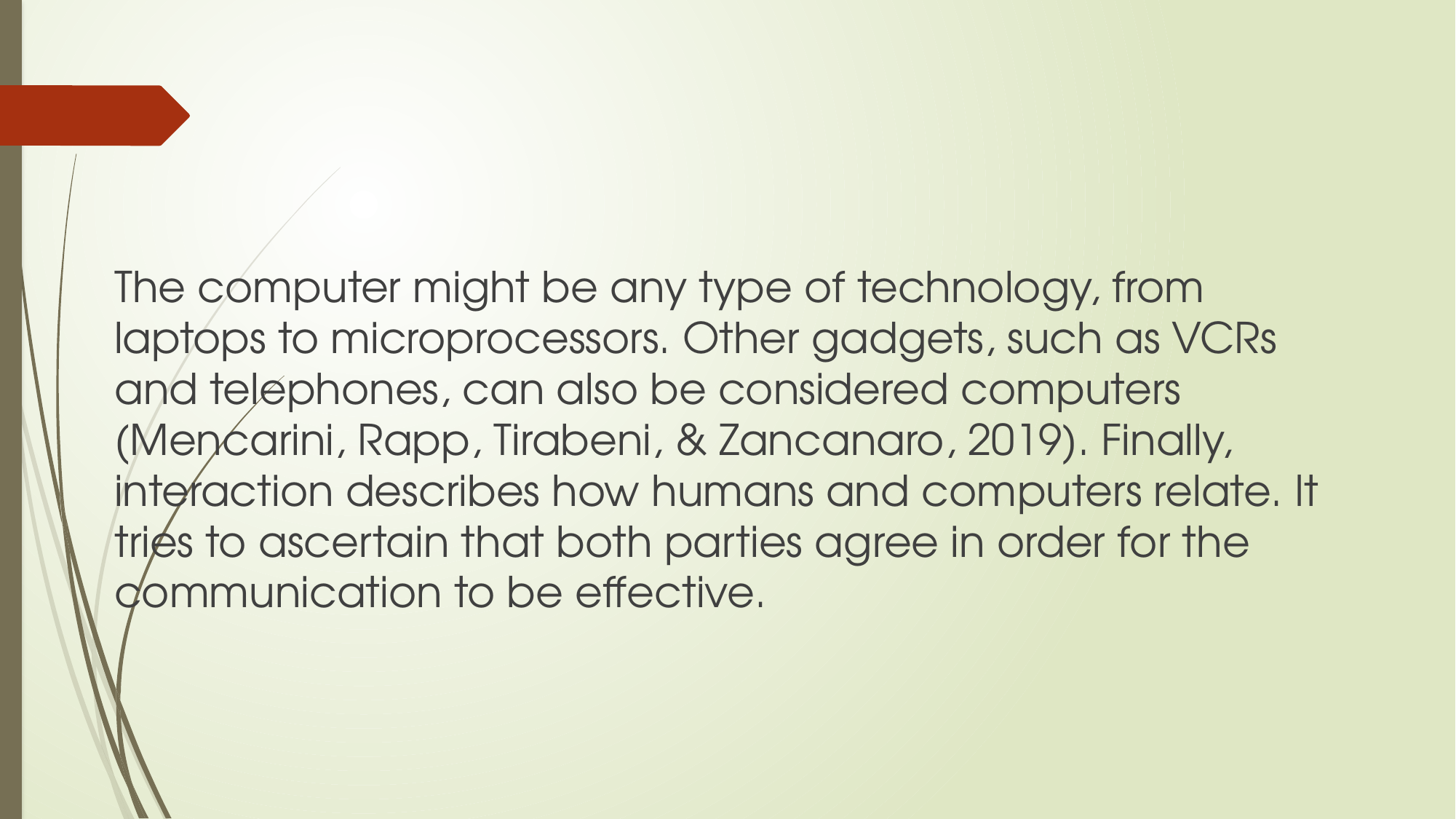

#
The computer might be any type of technology, from laptops to microprocessors. Other gadgets, such as VCRs and telephones, can also be considered computers (Mencarini, Rapp, Tirabeni, & Zancanaro, 2019). Finally, interaction describes how humans and computers relate. It tries to ascertain that both parties agree in order for the communication to be effective.